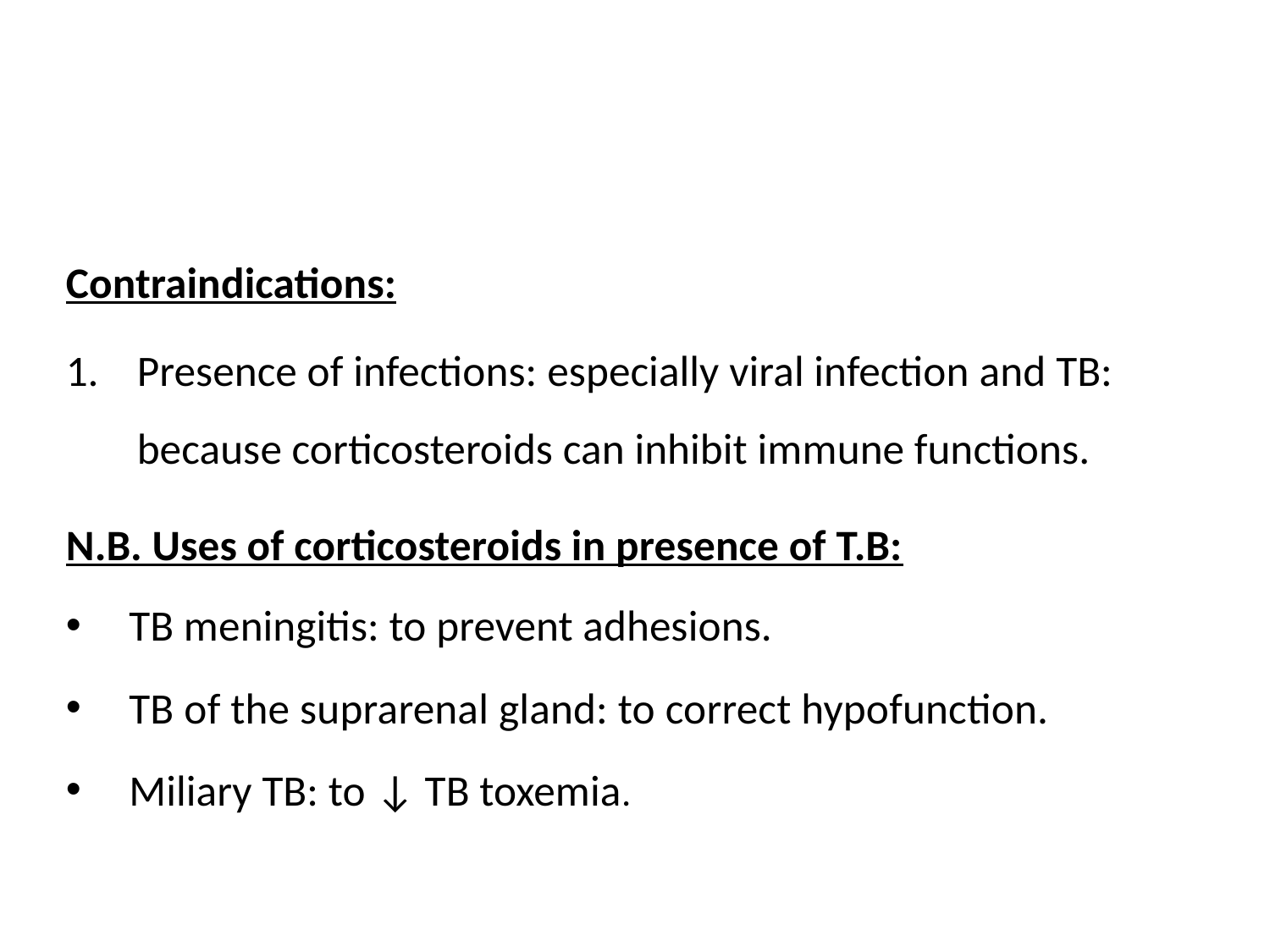

#
Contraindications:
Presence of infections: especially viral infection and TB: because corticosteroids can inhibit immune functions.
N.B. Uses of corticosteroids in presence of T.B:
TB meningitis: to prevent adhesions.
TB of the suprarenal gland: to correct hypofunction.
Miliary TB: to ↓ TB toxemia.